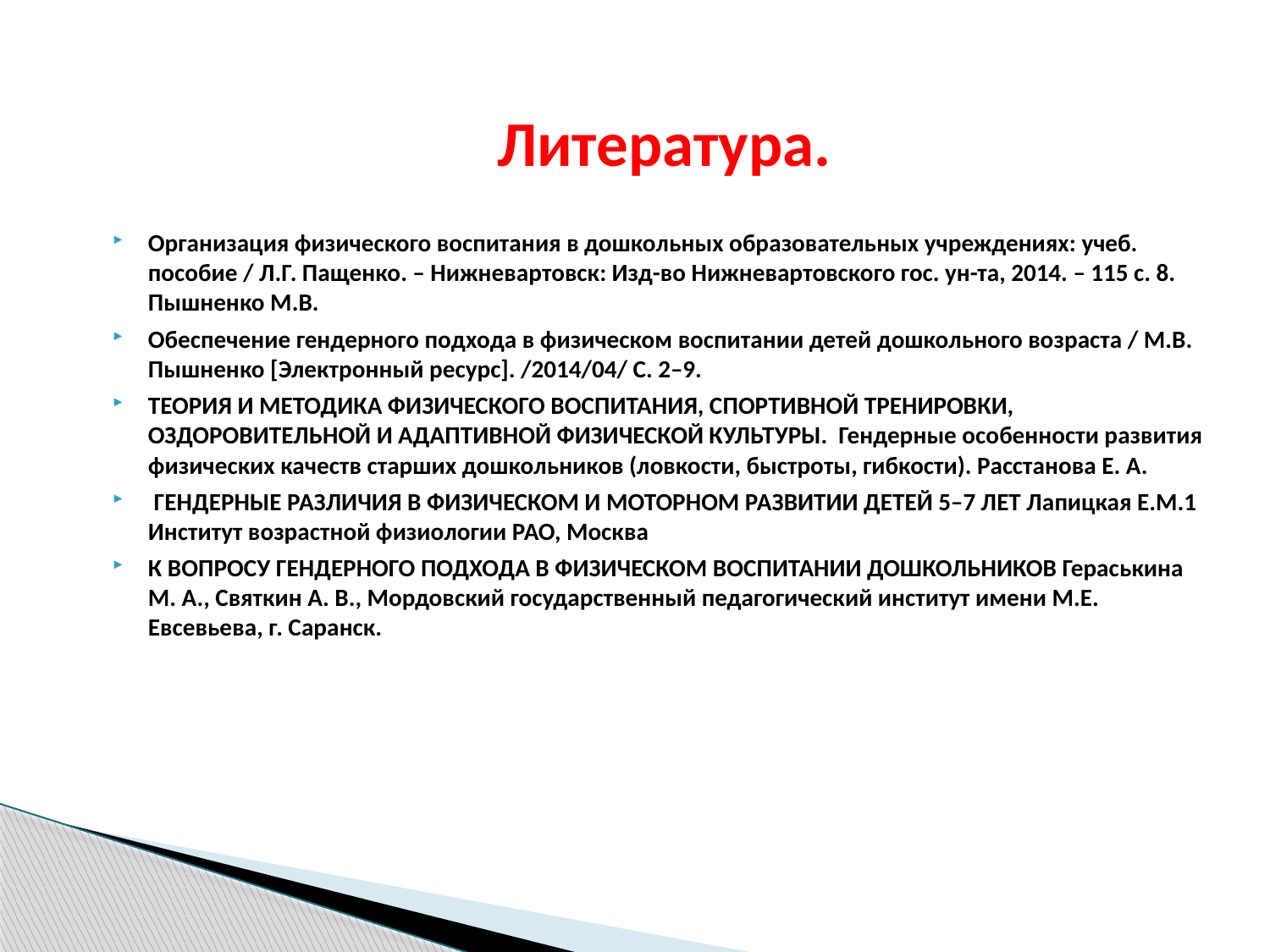

Литература.

Организация физического воспитания в дошкольных образовательных учреждениях: учеб. пособие / Л.Г. Пащенко. – Нижневартовск: Изд-во Нижневартовского гос. ун-та, 2014. – 115 с. 8. Пышненко М.В.
Обеспечение гендерного подхода в физическом воспитании детей дошкольного возраста / М.В. Пышненко [Электронный ресурс]. /2014/04/ С. 2–9.
ТЕОРИЯ И МЕТОДИКА ФИЗИЧЕСКОГО ВОСПИТАНИЯ, СПОРТИВНОЙ ТРЕНИРОВКИ, ОЗДОРОВИТЕЛЬНОЙ И АДАПТИВНОЙ ФИЗИЧЕСКОЙ КУЛЬТУРЫ.  Гендерные особенности развития физических качеств старших дошкольников (ловкости, быстроты, гибкости). Расстанова Е. А.
 ГЕНДЕРНЫЕ РАЗЛИЧИЯ В ФИЗИЧЕСКОМ И МОТОРНОМ РАЗВИТИИ ДЕТЕЙ 5–7 ЛЕТ Лапицкая Е.М.1 Институт возрастной физиологии РАО, Москва
К ВОПРОСУ ГЕНДЕРНОГО ПОДХОДА В ФИЗИЧЕСКОМ ВОСПИТАНИИ ДОШКОЛЬНИКОВ Гераськина М. А., Святкин А. В., Мордовский государственный педагогический институт имени М.Е. Евсевьева, г. Саранск.